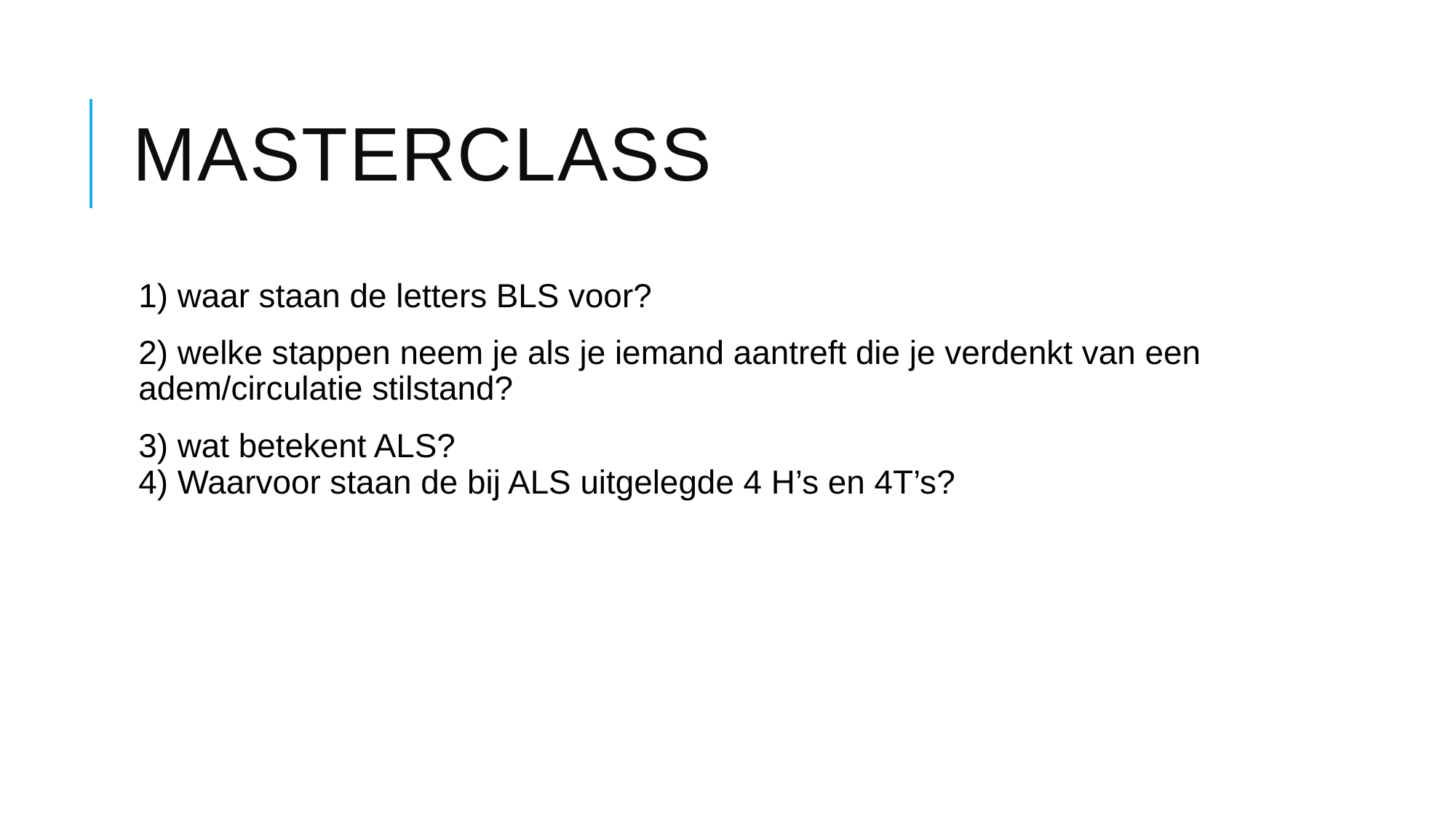

# masterclass
1) waar staan de letters BLS voor?
2) welke stappen neem je als je iemand aantreft die je verdenkt van een adem/circulatie stilstand?
3) wat betekent ALS?
4) Waarvoor staan de bij ALS uitgelegde 4 H’s en 4T’s?